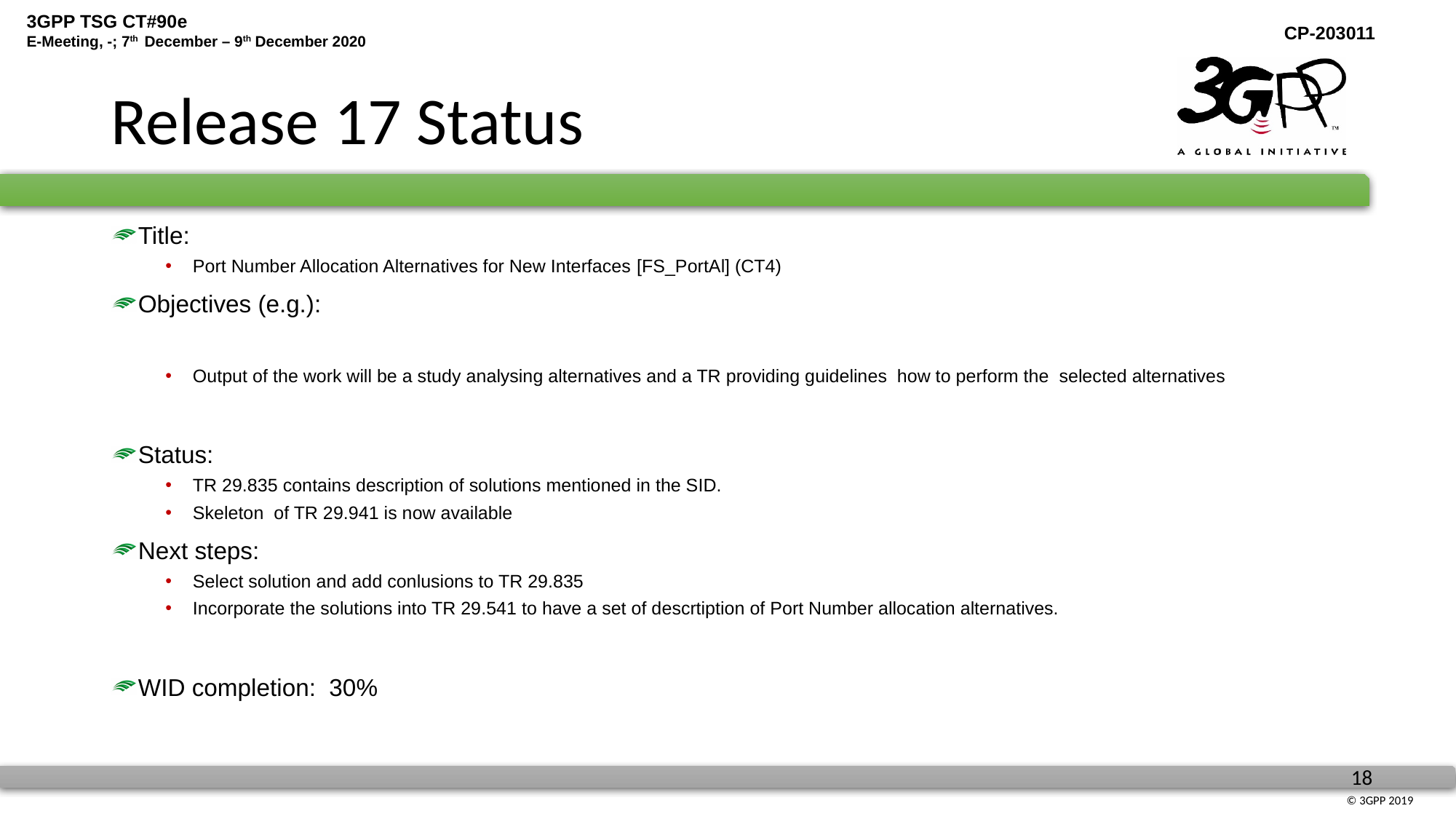

# Release 17 Status
Title:
Port Number Allocation Alternatives for New Interfaces [FS_PortAl] (CT4)
Objectives (e.g.):

Output of the work will be a study analysing alternatives and a TR providing guidelines  how to perform the  selected alternatives

Status:
TR 29.835 contains description of solutions mentioned in the SID.
Skeleton  of TR 29.941 is now available
Next steps:
Select solution and add conlusions to TR 29.835
Incorporate the solutions into TR 29.541 to have a set of descrtiption of Port Number allocation alternatives.

WID completion:  30%